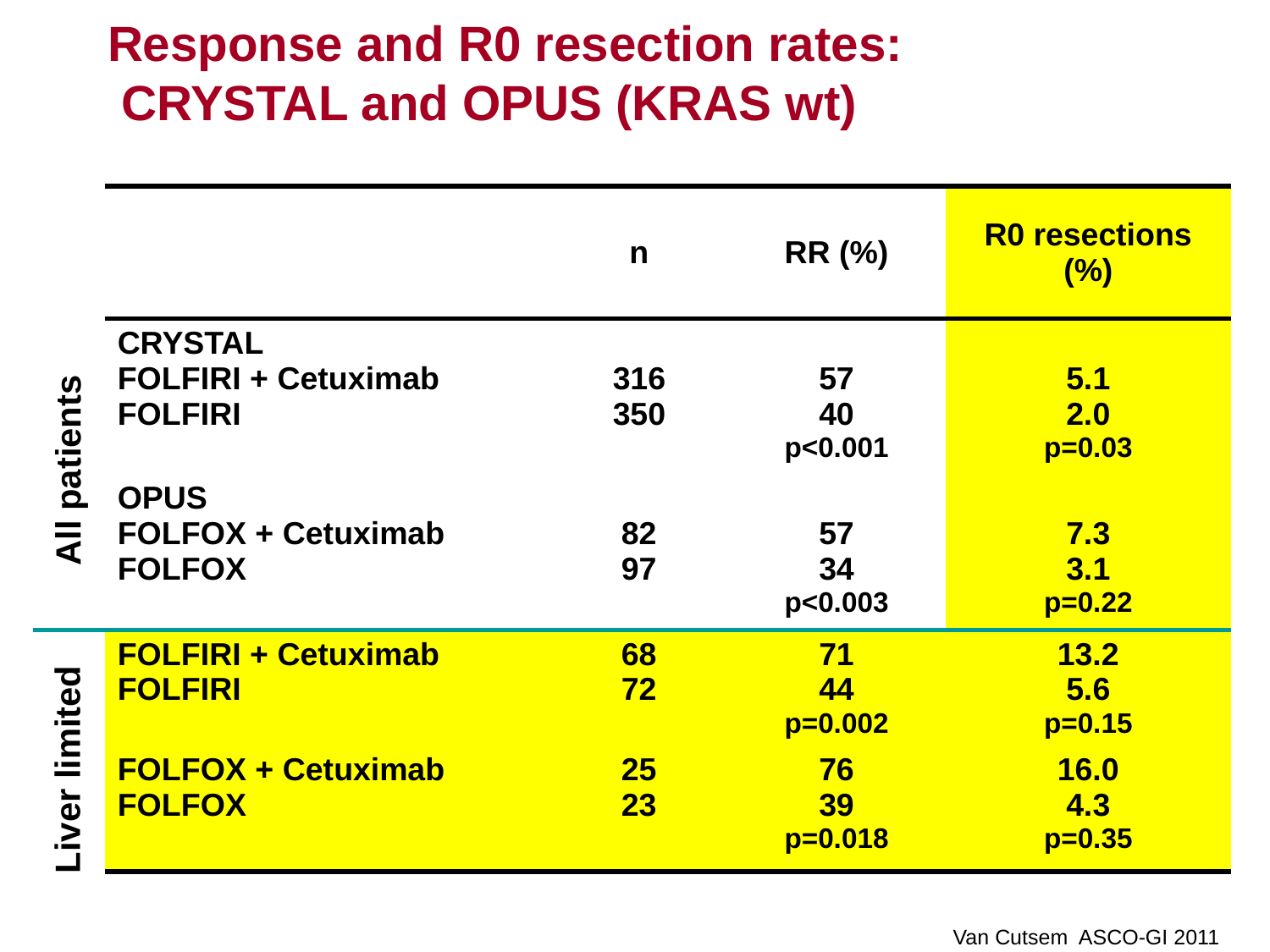

# Response and R0 resection rates: CRYSTAL and OPUS (KRAS wt)
|  |  | n | RR (%) | R0 resections (%) |
| --- | --- | --- | --- | --- |
|  | CRYSTAL FOLFIRI + Cetuximab FOLFIRI | 316 350 | 57 40 p<0.001 | 5.1 2.0 p=0.03 |
|  | OPUS FOLFOX + Cetuximab FOLFOX | 82 97 | 57 34 p<0.003 | 7.3 3.1 p=0.22 |
|  | FOLFIRI + Cetuximab FOLFIRI | 68 72 | 71 44 p=0.002 | 13.2 5.6 p=0.15 |
|  | FOLFOX + Cetuximab FOLFOX | 25 23 | 76 39 p=0.018 | 16.0 4.3 p=0.35 |
All patients
Liver limited
Van Cutsem  ASCO-GI 2011